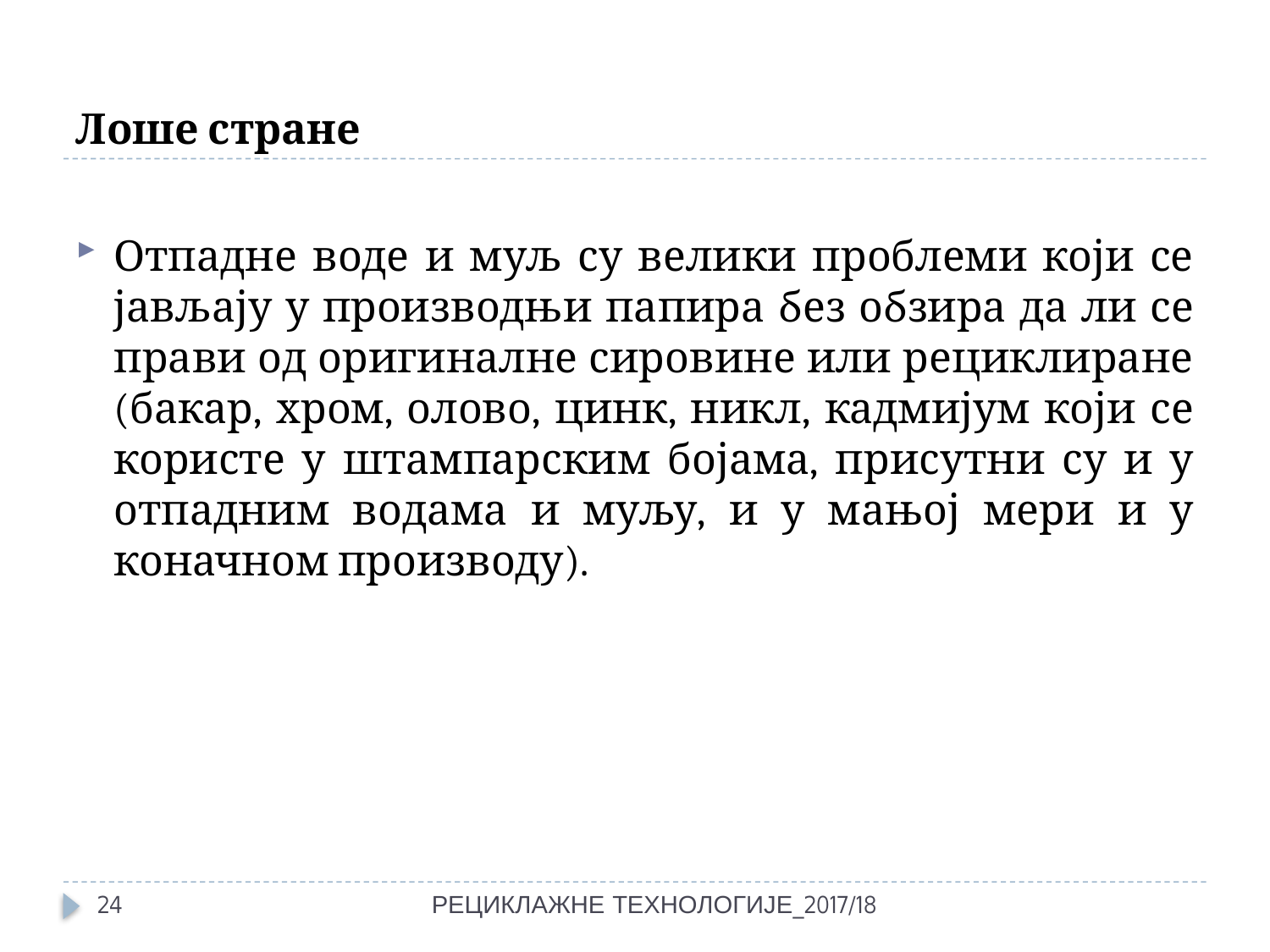

# Лоше стране

Отпадне воде и муљ су велики проблеми који се јављају у производњи папира без обзира да ли се прави од оригиналне сировине или рециклиране (бакар, хром, олово, цинк, никл, кадмијум који се користе у штампарским бојама, присутни су и у отпадним водама и муљу, и у мањој мери и у коначном производу).

24
РЕЦИКЛАЖНЕ ТЕХНОЛОГИЈЕ_2017/18